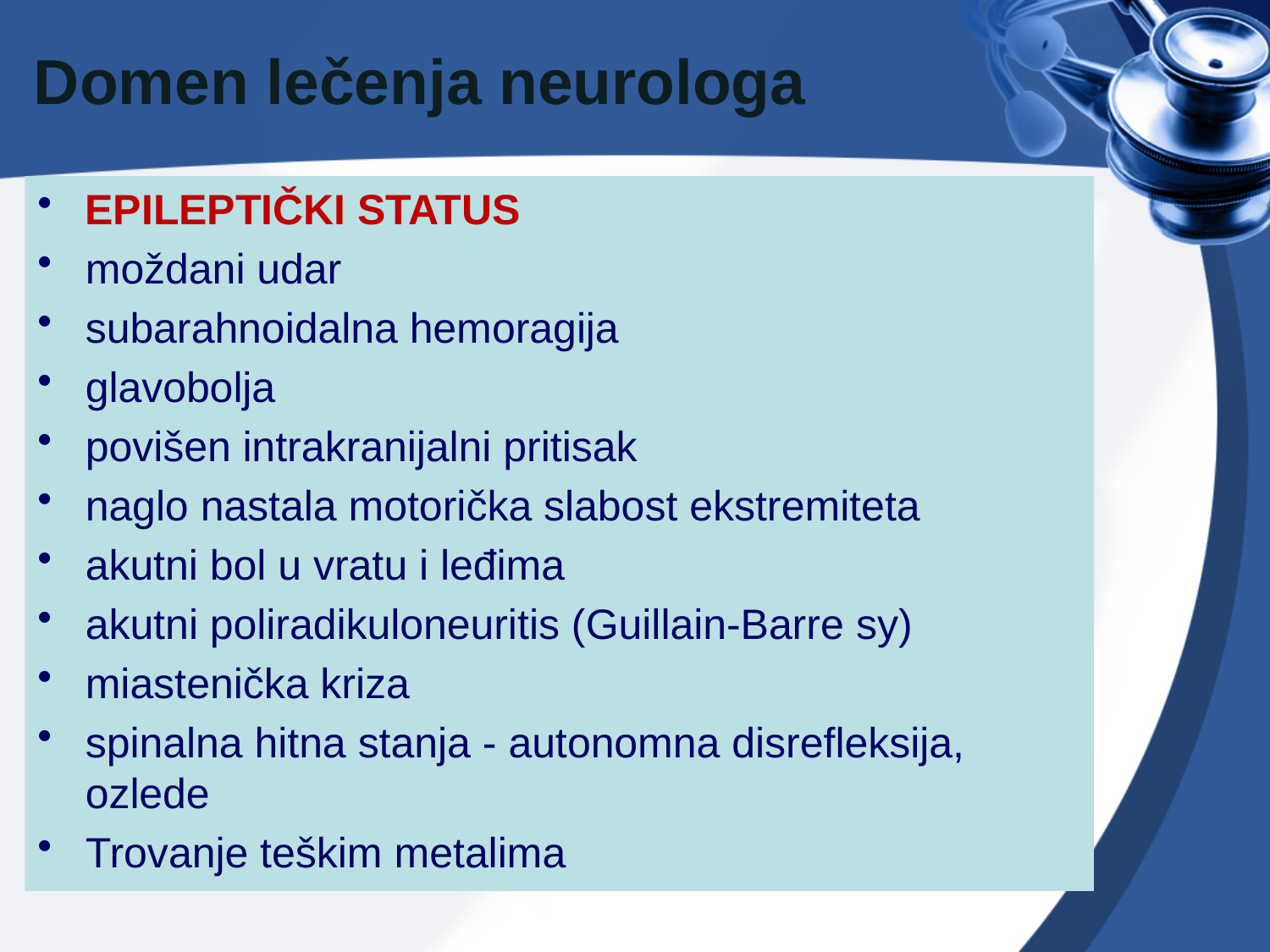

# Domen lečenja neurologa
EPILEPTIČKI STATUS
moždani udar
subarahnoidalna hemoragija
glavobolja
povišen intrakranijalni pritisak
naglo nastala motorička slabost ekstremiteta
akutni bol u vratu i leđima
akutni poliradikuloneuritis (Guillain-Barre sy)
miastenička kriza
spinalna hitna stanja - autonomna disrefleksija, ozlede
Trovanje teškim metalima

39